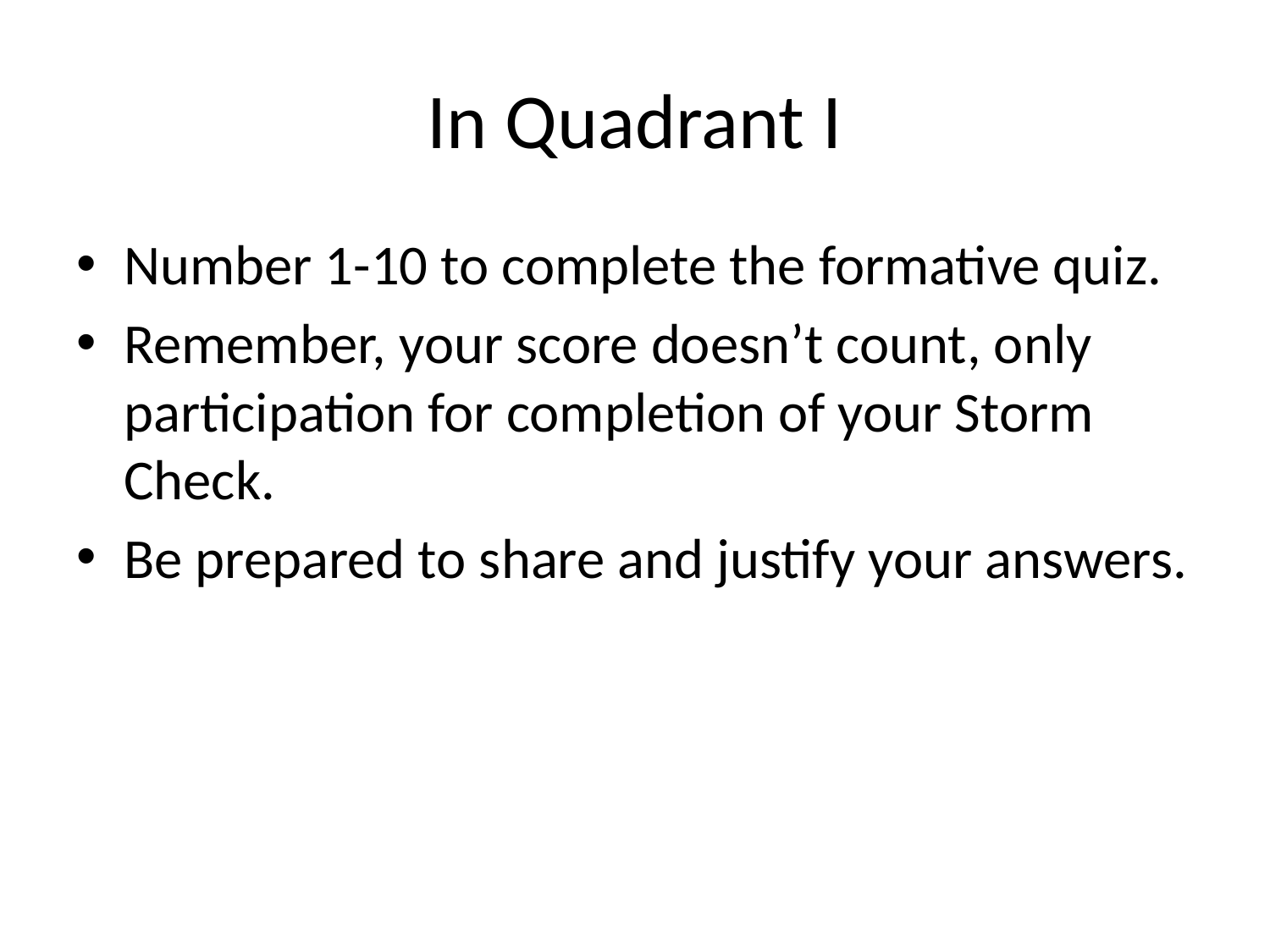

# In Quadrant I
Number 1-10 to complete the formative quiz.
Remember, your score doesn’t count, only participation for completion of your Storm Check.
Be prepared to share and justify your answers.